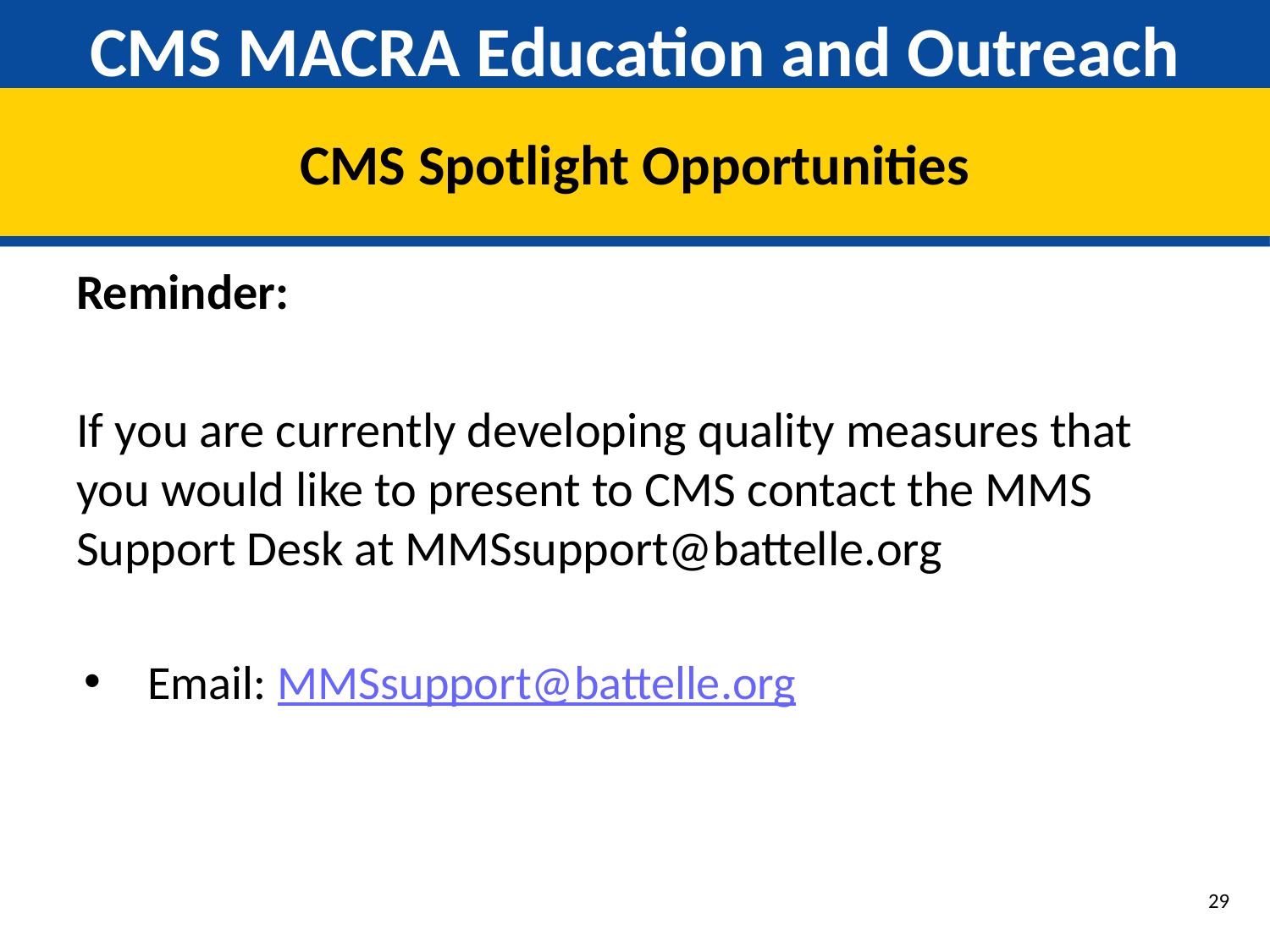

# CMS MACRA Education and Outreach
CMS Spotlight Opportunities
Reminder:

If you are currently developing quality measures that you would like to present to CMS contact the MMS Support Desk at MMSsupport@battelle.org

Email: MMSsupport@battelle.org